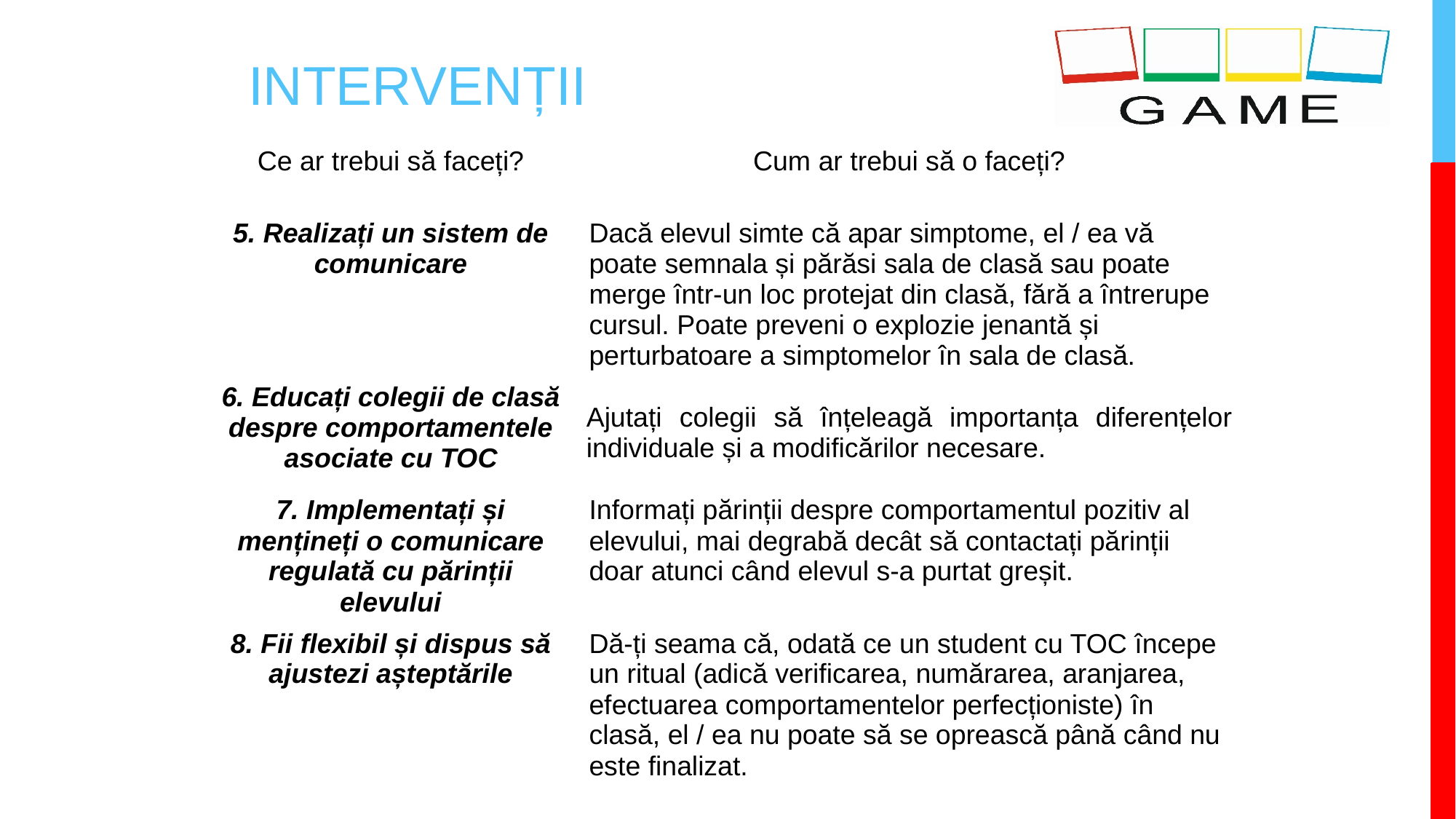

# INTERVENȚII
| Ce ar trebui să faceți? | Cum ar trebui să o faceți? |
| --- | --- |
| 5. Realizați un sistem de comunicare | Dacă elevul simte că apar simptome, el / ea vă poate semnala și părăsi sala de clasă sau poate merge într-un loc protejat din clasă, fără a întrerupe cursul. Poate preveni o explozie jenantă și perturbatoare a simptomelor în sala de clasă. |
| 6. Educați colegii de clasă despre comportamentele asociate cu TOC | Ajutați colegii să înțeleagă importanța diferențelor individuale și a modificărilor necesare. |
| 7. Implementați și mențineți o comunicare regulată cu părinții elevului | Informați părinții despre comportamentul pozitiv al elevului, mai degrabă decât să contactați părinții doar atunci când elevul s-a purtat greșit. |
| 8. Fii flexibil și dispus să ajustezi așteptările | Dă-ți seama că, odată ce un student cu TOC începe un ritual (adică verificarea, numărarea, aranjarea, efectuarea comportamentelor perfecționiste) în clasă, el / ea nu poate să se oprească până când nu este finalizat. |